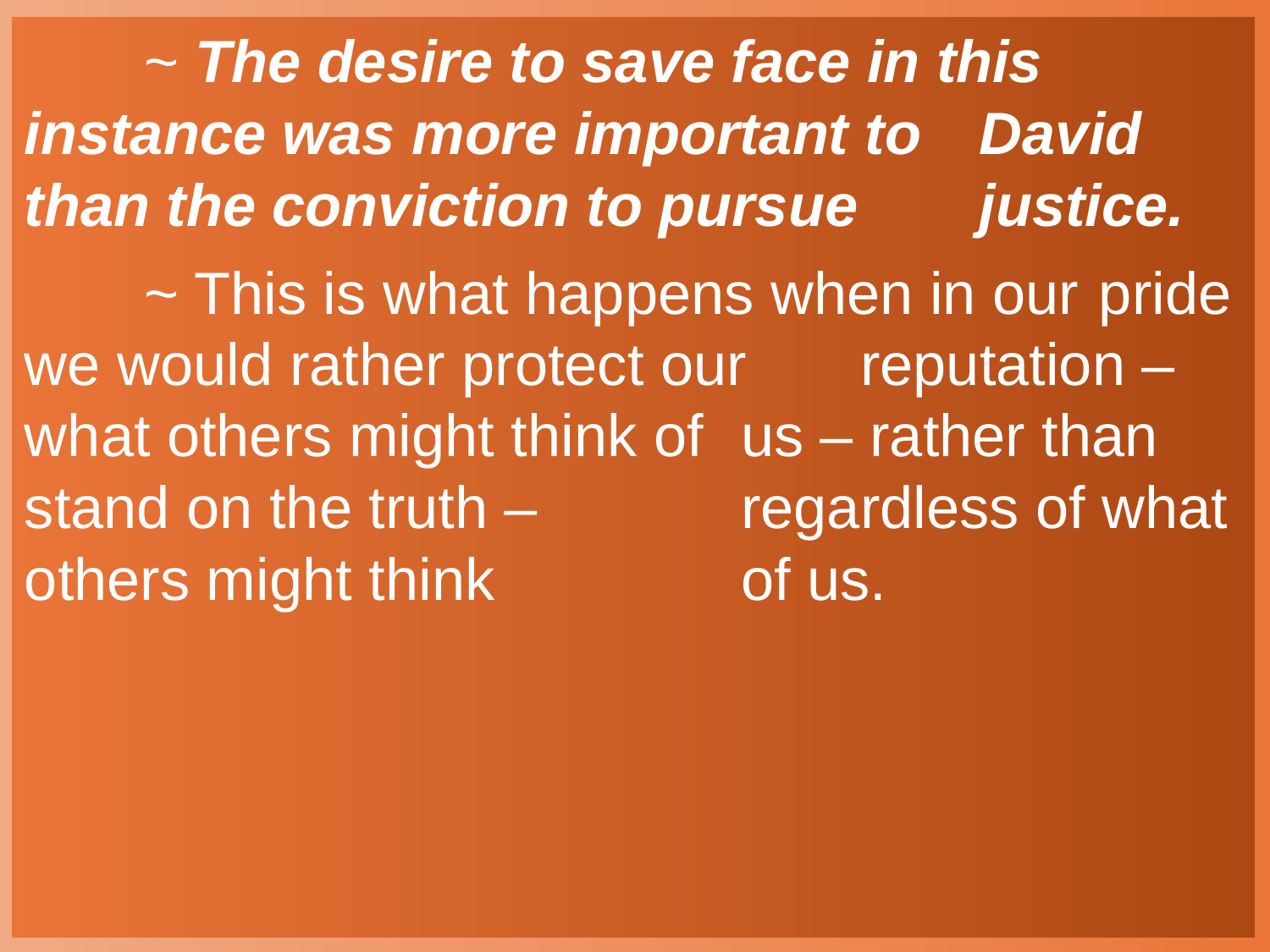

~ The desire to save face in this 						instance was more important to 						David than the conviction to pursue 						justice.
		~ This is what happens when in our 						pride we would rather protect our 						reputation – what others might think of 					us – rather than stand on the truth – 					regardless of what others might think 					of us.